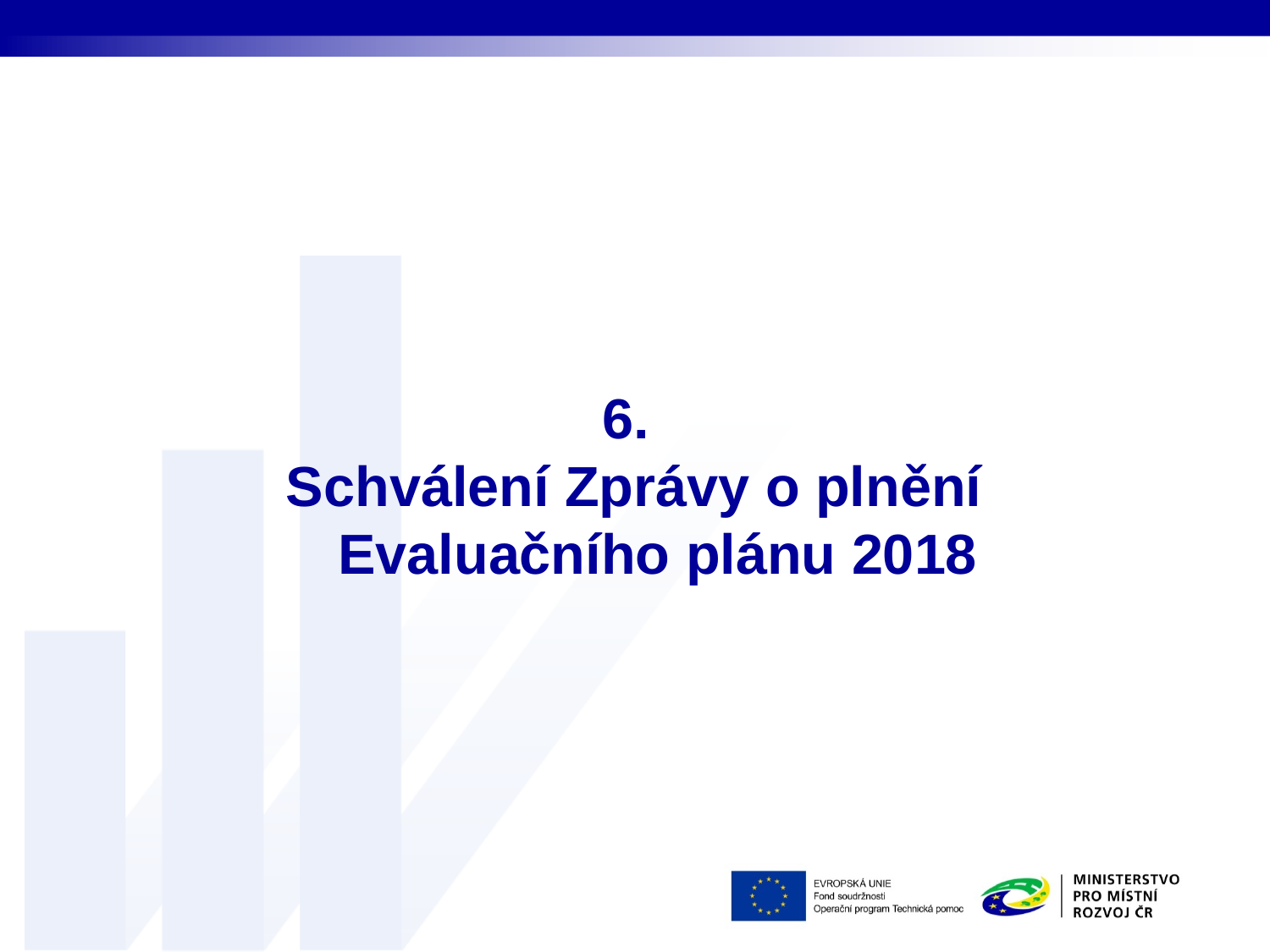

6.
Schválení Zprávy o plnění Evaluačního plánu 2018